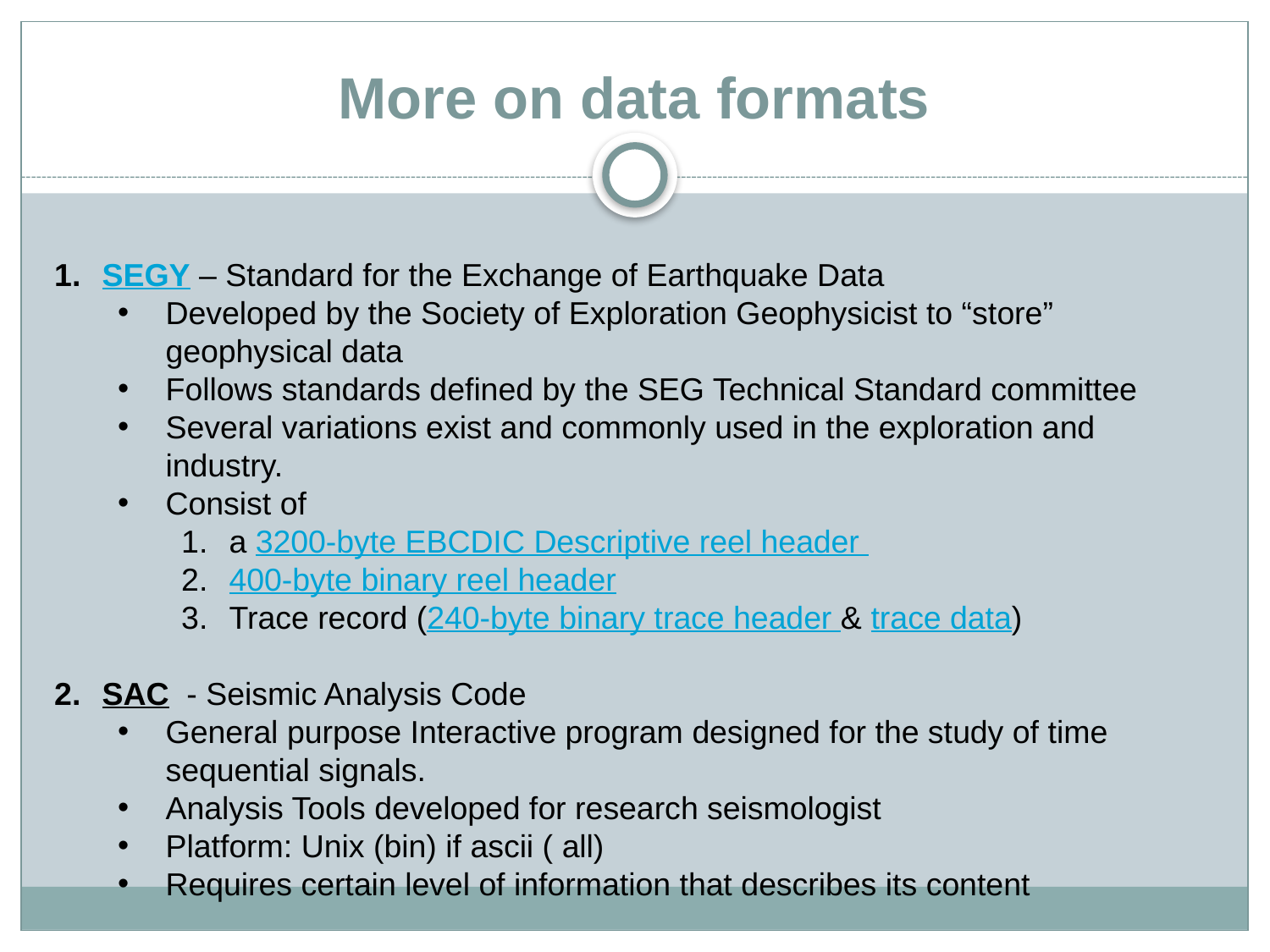

# More on data formats

SEGY – Standard for the Exchange of Earthquake Data
Developed by the Society of Exploration Geophysicist to “store” geophysical data
Follows standards defined by the SEG Technical Standard committee
Several variations exist and commonly used in the exploration and industry.
Consist of
a 3200-byte EBCDIC Descriptive reel header
400-byte binary reel header
Trace record (240-byte binary trace header & trace data)

SAC  - Seismic Analysis Code
General purpose Interactive program designed for the study of time sequential signals.
Analysis Tools developed for research seismologist
Platform: Unix (bin) if ascii ( all)
Requires certain level of information that describes its content